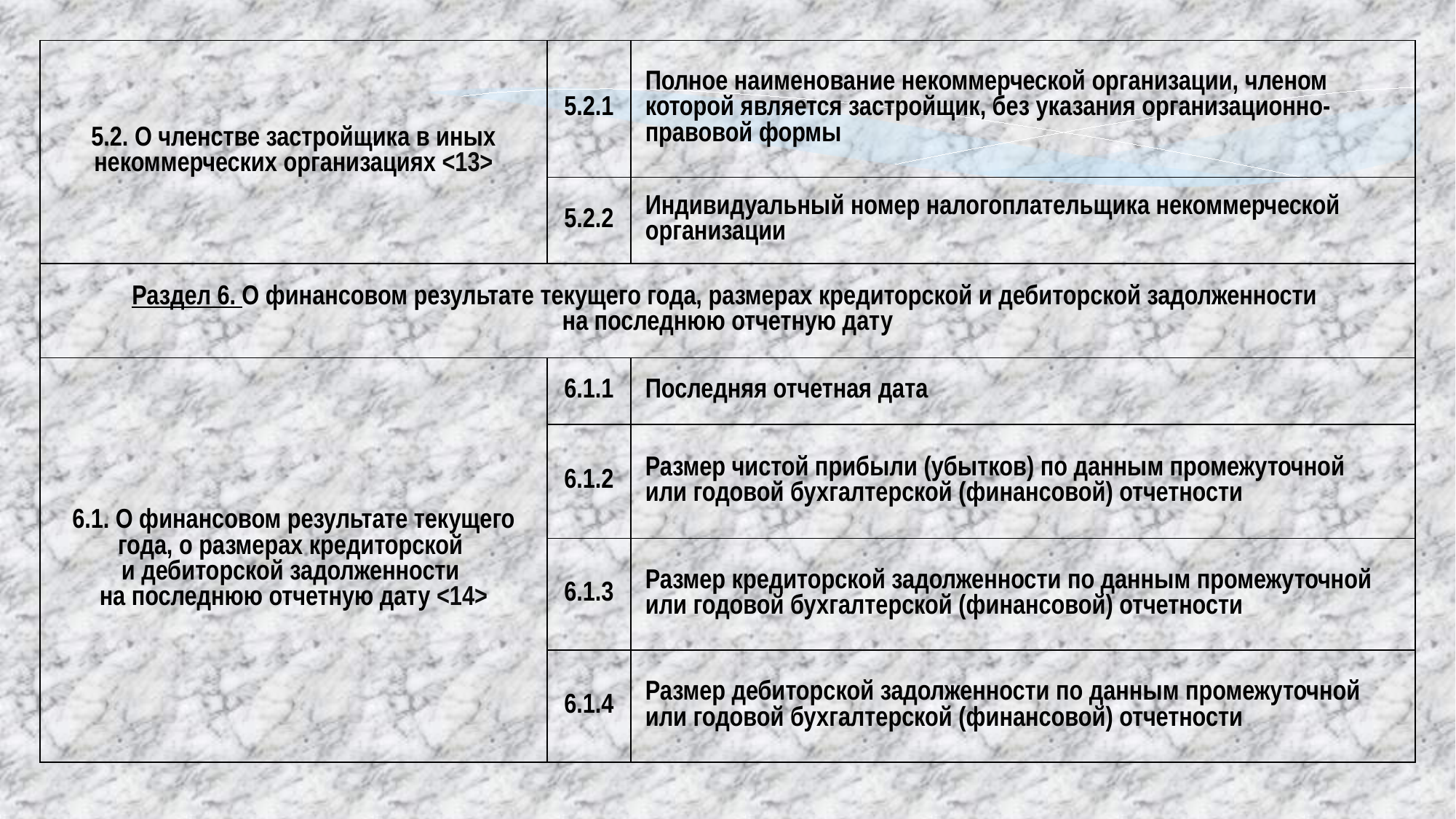

| 5.2. О членстве застройщика в иных некоммерческих организациях <13> | 5.2.1 | Полное наименование некоммерческой организации, членом которой является застройщик, без указания организационно-правовой формы |
| --- | --- | --- |
|  | 5.2.2 | Индивидуальный номер налогоплательщика некоммерческой организации |
| Раздел 6. О финансовом результате текущего года, размерах кредиторской и дебиторской задолженности на последнюю отчетную дату |  |  |
| 6.1. О финансовом результате текущего года, о размерах кредиторской и дебиторской задолженности на последнюю отчетную дату <14> | 6.1.1 | Последняя отчетная дата |
|  | 6.1.2 | Размер чистой прибыли (убытков) по данным промежуточной или годовой бухгалтерской (финансовой) отчетности |
|  | 6.1.3 | Размер кредиторской задолженности по данным промежуточной или годовой бухгалтерской (финансовой) отчетности |
|  | 6.1.4 | Размер дебиторской задолженности по данным промежуточной или годовой бухгалтерской (финансовой) отчетности |